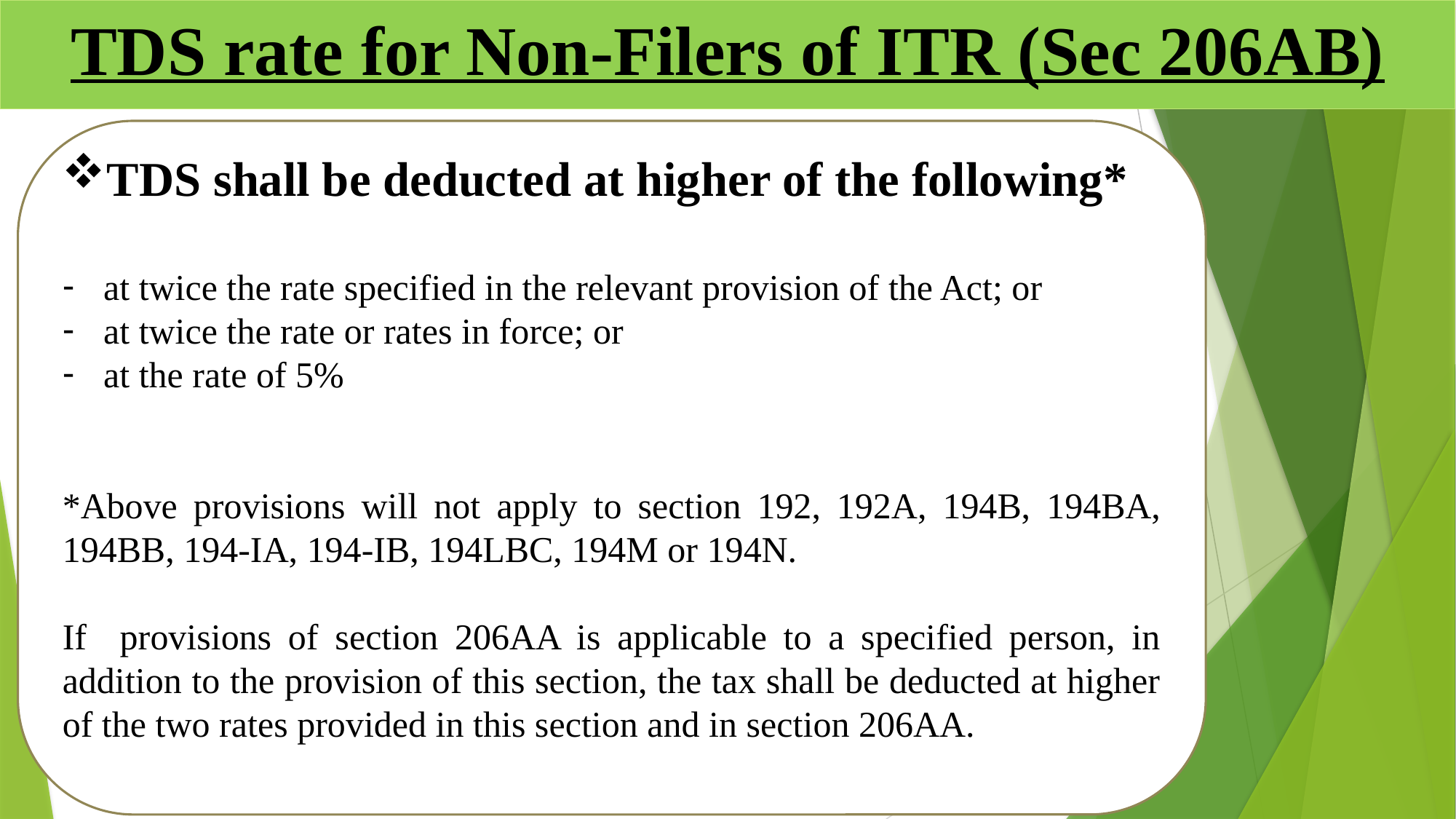

# TDS rate for Non-Filers of ITR (Sec 206AB)
TDS shall be deducted at higher of the following*

at twice the rate specified in the relevant provision of the Act; or
at twice the rate or rates in force; or
at the rate of 5%

*Above provisions will not apply to section 192, 192A, 194B, 194BA, 194BB, 194-IA, 194-IB, 194LBC, 194M or 194N.

If  provisions of section 206AA is applicable to a specified person, in addition to the provision of this section, the tax shall be deducted at higher of the two rates provided in this section and in section 206AA.